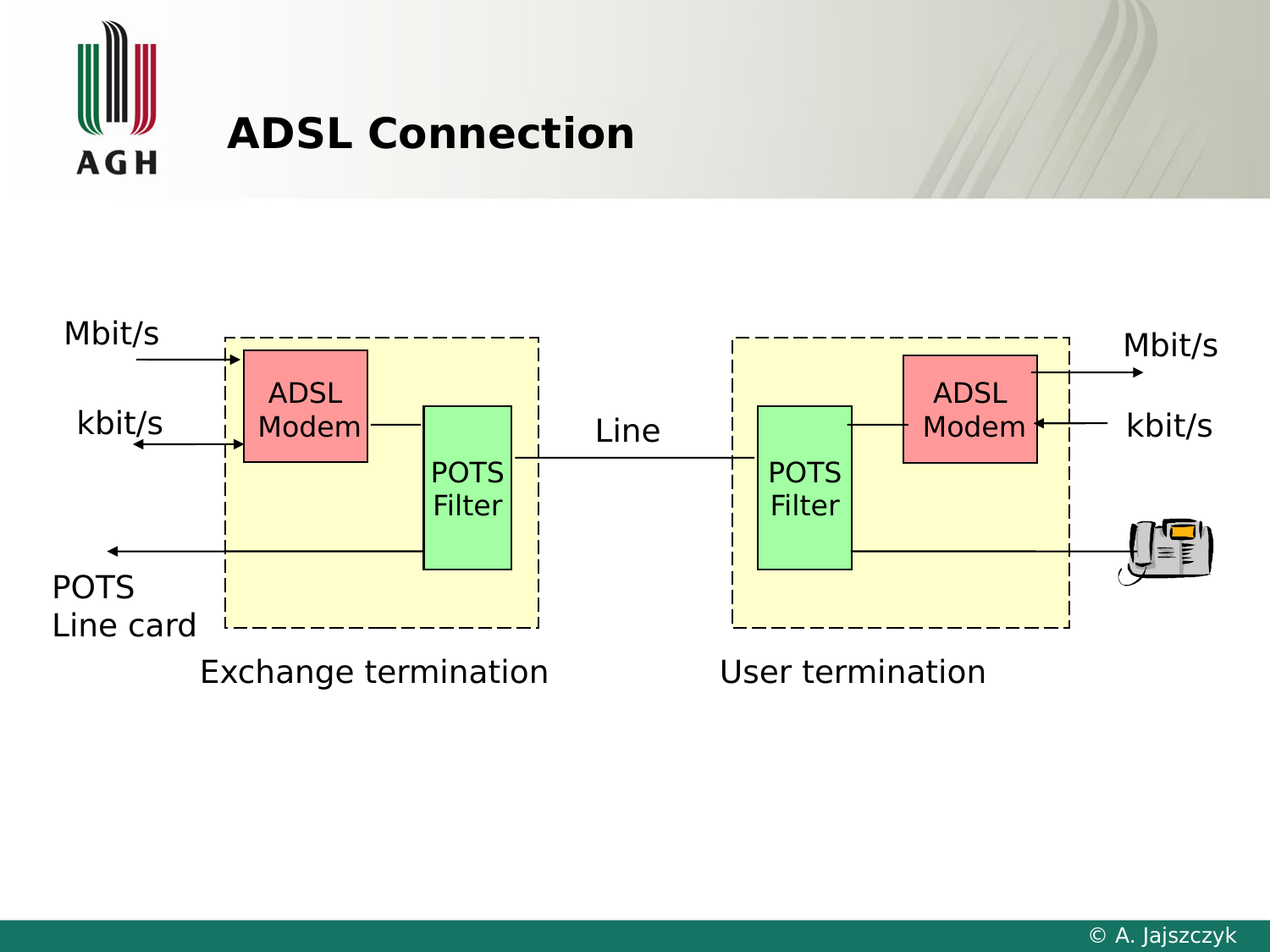

# ADSL Connection
Mbit/s
Mbit/s

ADSL
 Modem
ADSL
 Modem

kbit/s
kbit/s
Line
POTS
Filter
POTS
Filter

POTS
Line card

Exchange termination
User termination